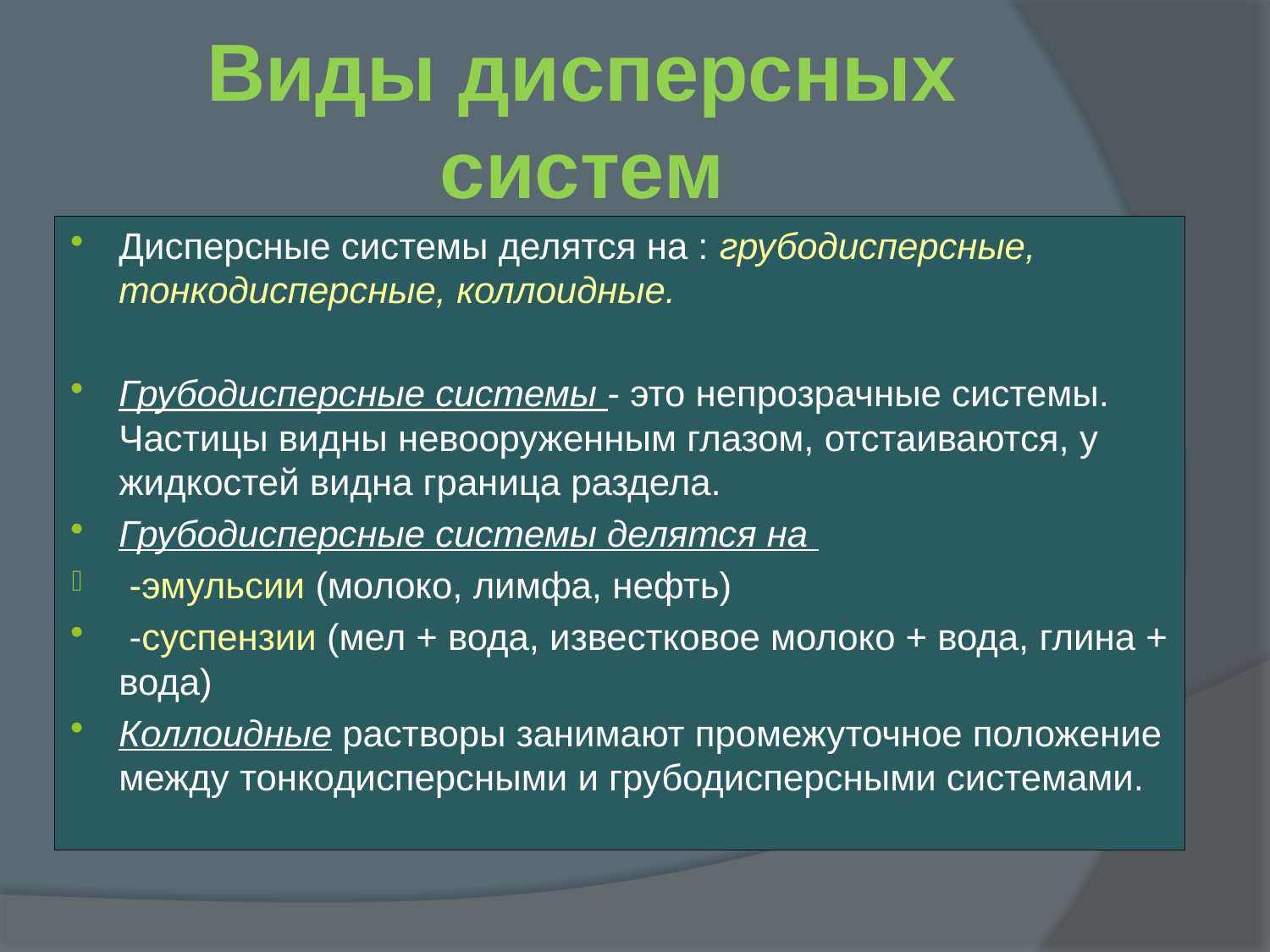

# Виды дисперсных систем
Дисперсные системы делятся на : грубодисперсные, тонкодисперсные, коллоидные.

Грубодисперсные системы - это непрозрачные системы. Частицы видны невооруженным глазом, отстаиваются, у жидкостей видна граница раздела.
Грубодисперсные системы делятся на
 -эмульсии (молоко, лимфа, нефть)
 -суспензии (мел + вода, известковое молоко + вода, глина + вода)
Коллоидные растворы занимают промежуточное положение между тонкодисперсными и грубодисперсными системами.